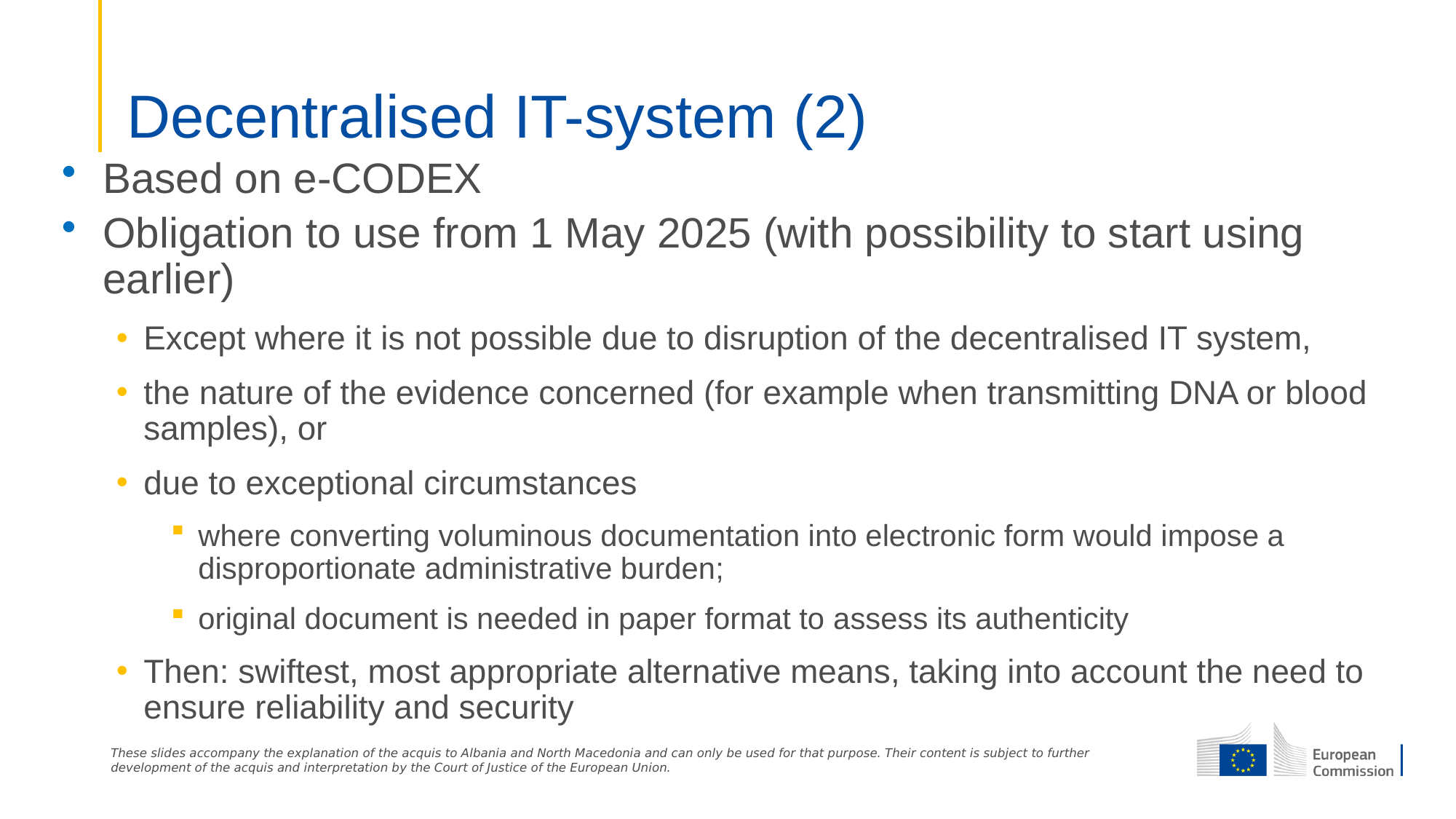

# Decentralised IT-system (2)
Based on e-CODEX
Obligation to use from 1 May 2025 (with possibility to start using earlier)
Except where it is not possible due to disruption of the decentralised IT system,
the nature of the evidence concerned (for example when transmitting DNA or blood samples), or
due to exceptional circumstances
where converting voluminous documentation into electronic form would impose a disproportionate administrative burden;
original document is needed in paper format to assess its authenticity
Then: swiftest, most appropriate alternative means, taking into account the need to ensure reliability and security